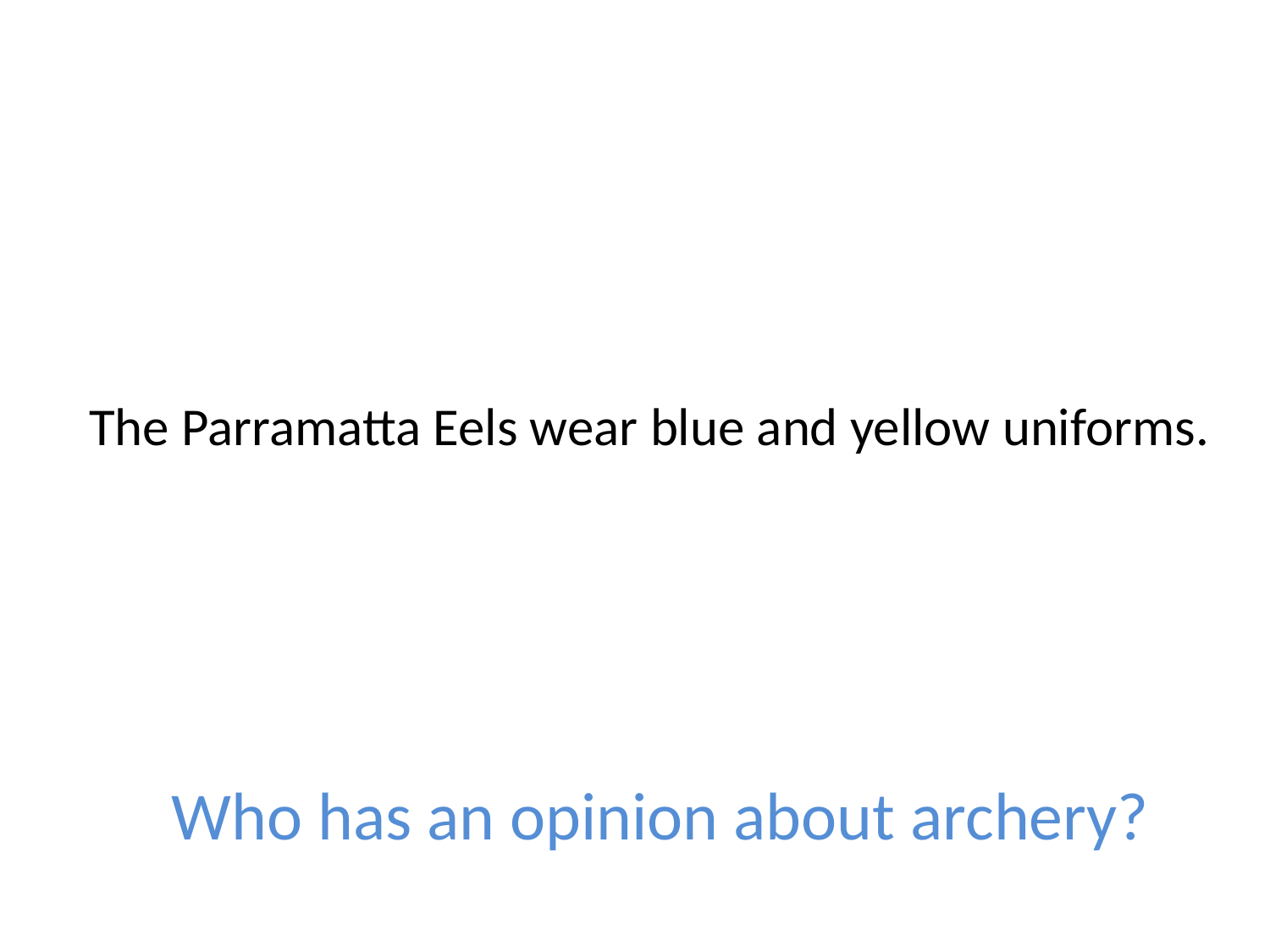

# The Parramatta Eels wear blue and yellow uniforms.
Who has an opinion about archery?